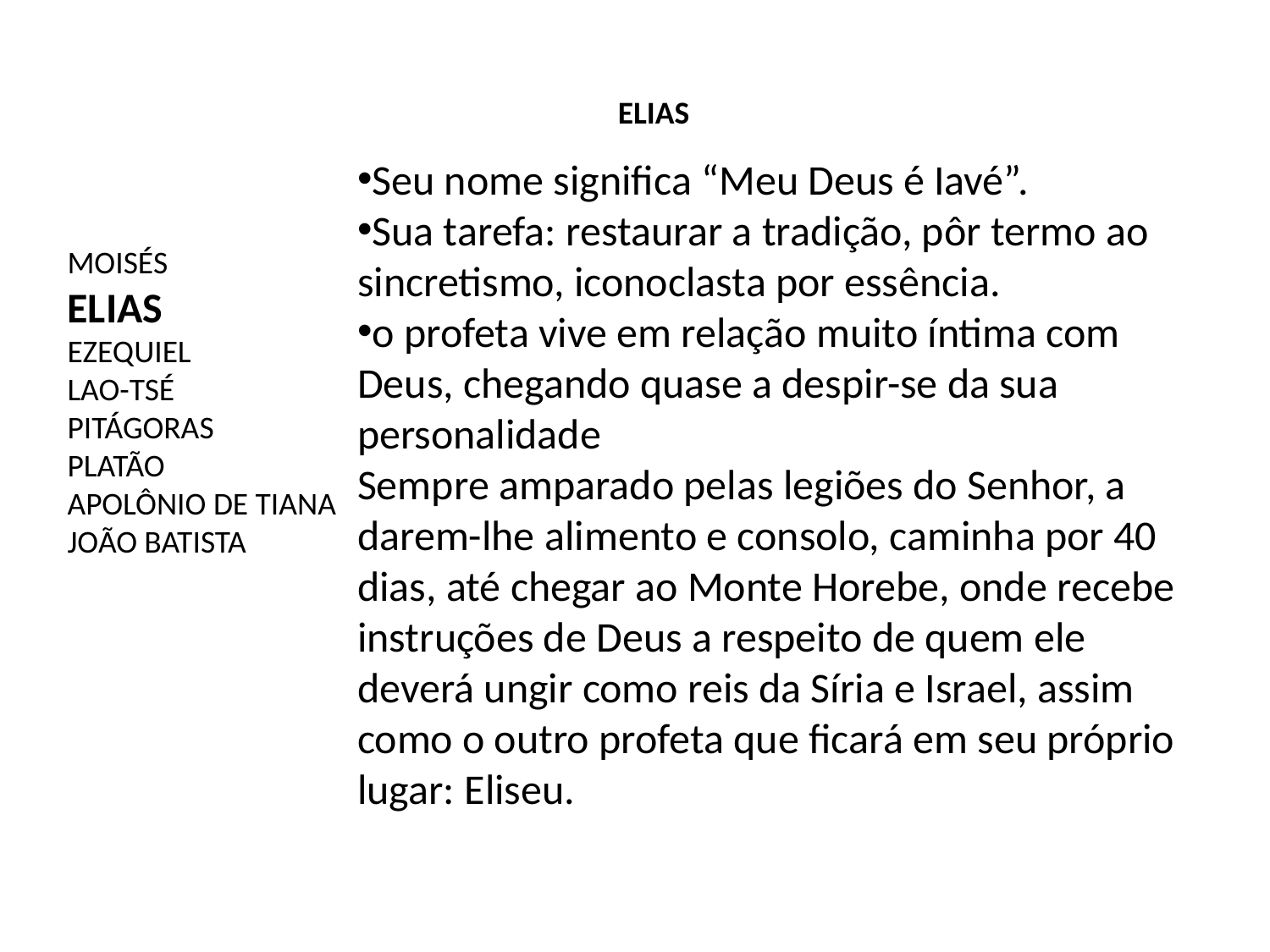

ELIAS
Seu nome significa “Meu Deus é Iavé”.
Sua tarefa: restaurar a tradição, pôr termo ao sincretismo, iconoclasta por essência.
o profeta vive em relação muito íntima com Deus, chegando quase a despir-se da sua personalidade
Sempre amparado pelas legiões do Senhor, a darem-lhe alimento e consolo, caminha por 40 dias, até chegar ao Monte Horebe, onde recebe instruções de Deus a respeito de quem ele deverá ungir como reis da Síria e Israel, assim como o outro profeta que ficará em seu próprio lugar: Eliseu.
MOISÉS
ELIAS
EZEQUIEL
LAO-TSÉ
PITÁGORAS
PLATÃO
APOLÔNIO DE TIANA
JOÃO BATISTA